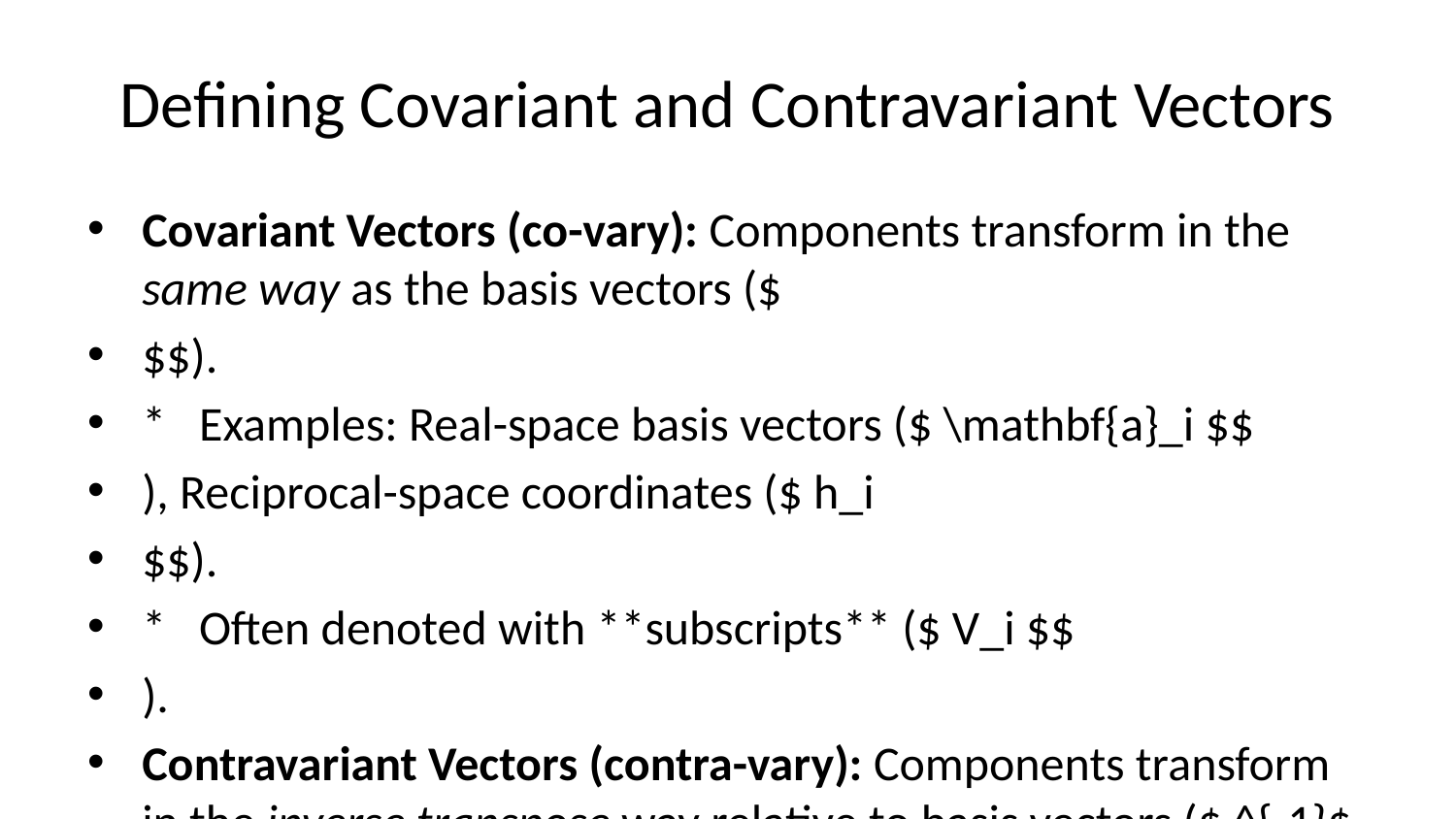

# Defining Covariant and Contravariant Vectors
Covariant Vectors (co-vary): Components transform in the same way as the basis vectors ($
$$).
*   Examples: Real-space basis vectors ($ \mathbf{a}_i $$
), Reciprocal-space coordinates ($ h_i
$$).
*   Often denoted with **subscripts** ($ V_i $$
).
Contravariant Vectors (contra-vary): Components transform in the inverse transpose way relative to basis vectors ($ ^{-1}$ or $ ({-1})T
$$).
*   Examples: Real-space coordinates ($ x^i $$
), Reciprocal-space basis vectors ($ ^i
$$ or $ \mathbf{a}^*_i $$
).
Often denoted with superscripts ($ V^i $$).
Historical context: Formalized by Albert Einstein for general relativity, ensuring physical laws are independent of coordinate choice.